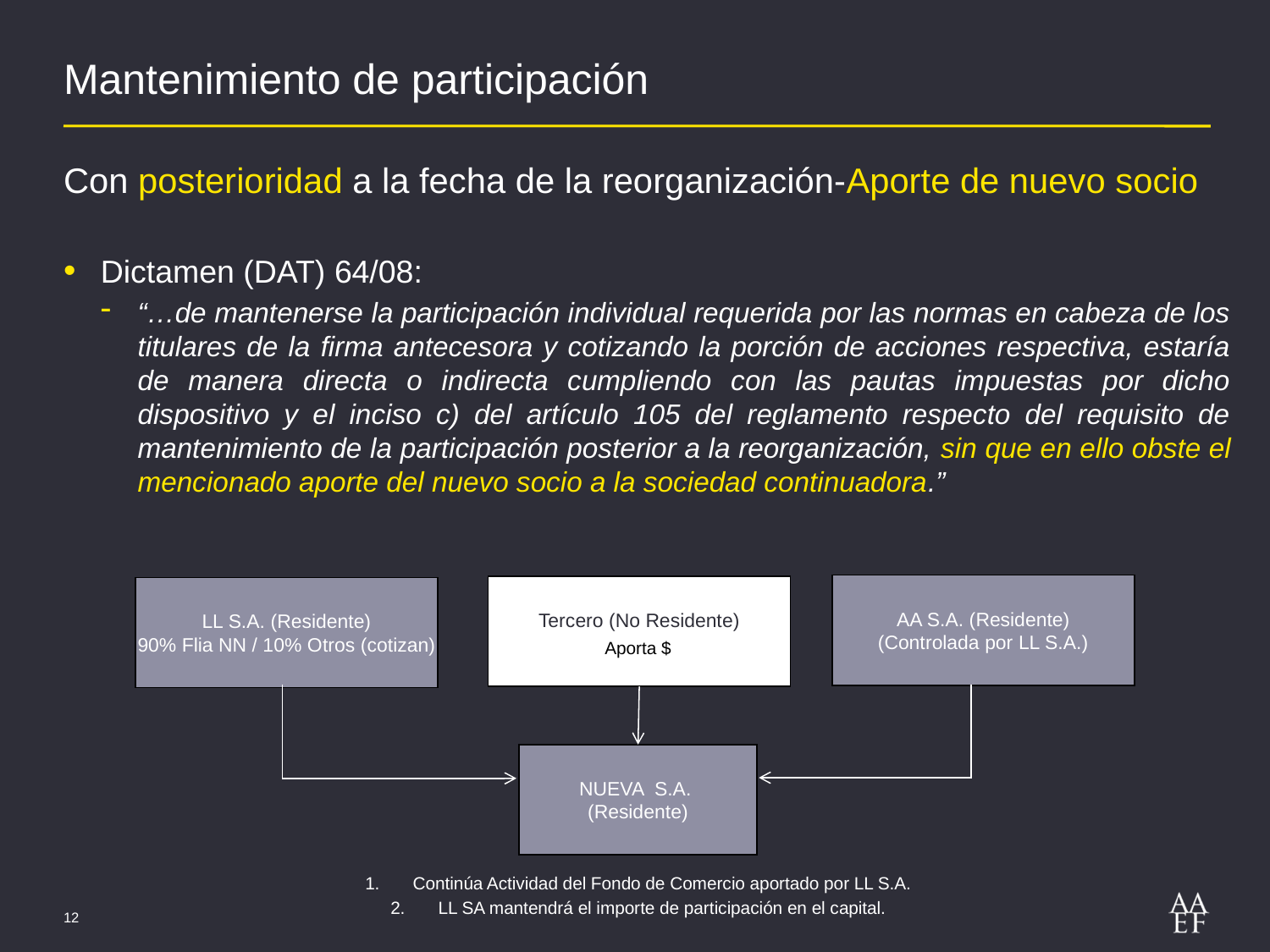

# Mantenimiento de participación
Con posterioridad a la fecha de la reorganización-Aporte de nuevo socio

Dictamen (DAT) 64/08:
“…de mantenerse la participación individual requerida por las normas en cabeza de los titulares de la firma antecesora y cotizando la porción de acciones respectiva, estaría de manera directa o indirecta cumpliendo con las pautas impuestas por dicho dispositivo y el inciso c) del artículo 105 del reglamento respecto del requisito de mantenimiento de la participación posterior a la reorganización, sin que en ello obste el mencionado aporte del nuevo socio a la sociedad continuadora.”

AA S.A. (Residente)
(Controlada por LL S.A.)
Tercero (No Residente)

LL S.A. (Residente)
90% Flia NN / 10% Otros (cotizan)

NUEVA  S.A.
(Residente)
Continúa Actividad del Fondo de Comercio aportado por LL S.A.
LL SA mantendrá el importe de participación en el capital.
Aporta $
12